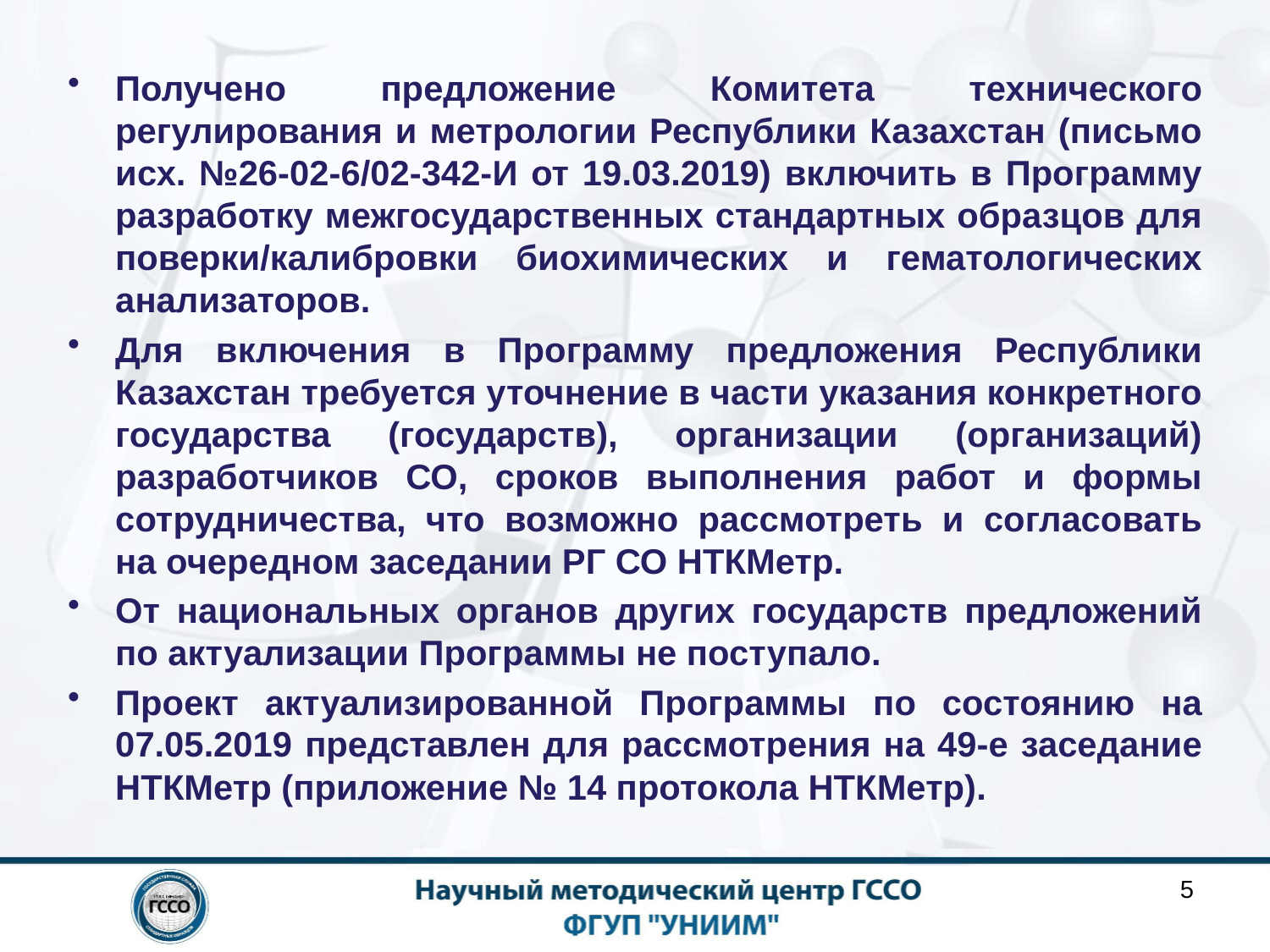

Получено предложение Комитета технического регулирования и метрологии Республики Казахстан (письмо исх. №26-02-6/02-342-И от 19.03.2019) включить в Программу разработку межгосударственных стандартных образцов для поверки/калибровки биохимических и гематологических анализаторов.
Для включения в Программу предложения Республики Казахстан требуется уточнение в части указания конкретного государства (государств), организации (организаций) разработчиков СО, сроков выполнения работ и формы сотрудничества, что возможно рассмотреть и согласовать на очередном заседании РГ СО НТКМетр.
От национальных органов других государств предложений по актуализации Программы не поступало.
Проект актуализированной Программы по состоянию на 07.05.2019 представлен для рассмотрения на 49-е заседание НТКМетр (приложение № 14 протокола НТКМетр).

5